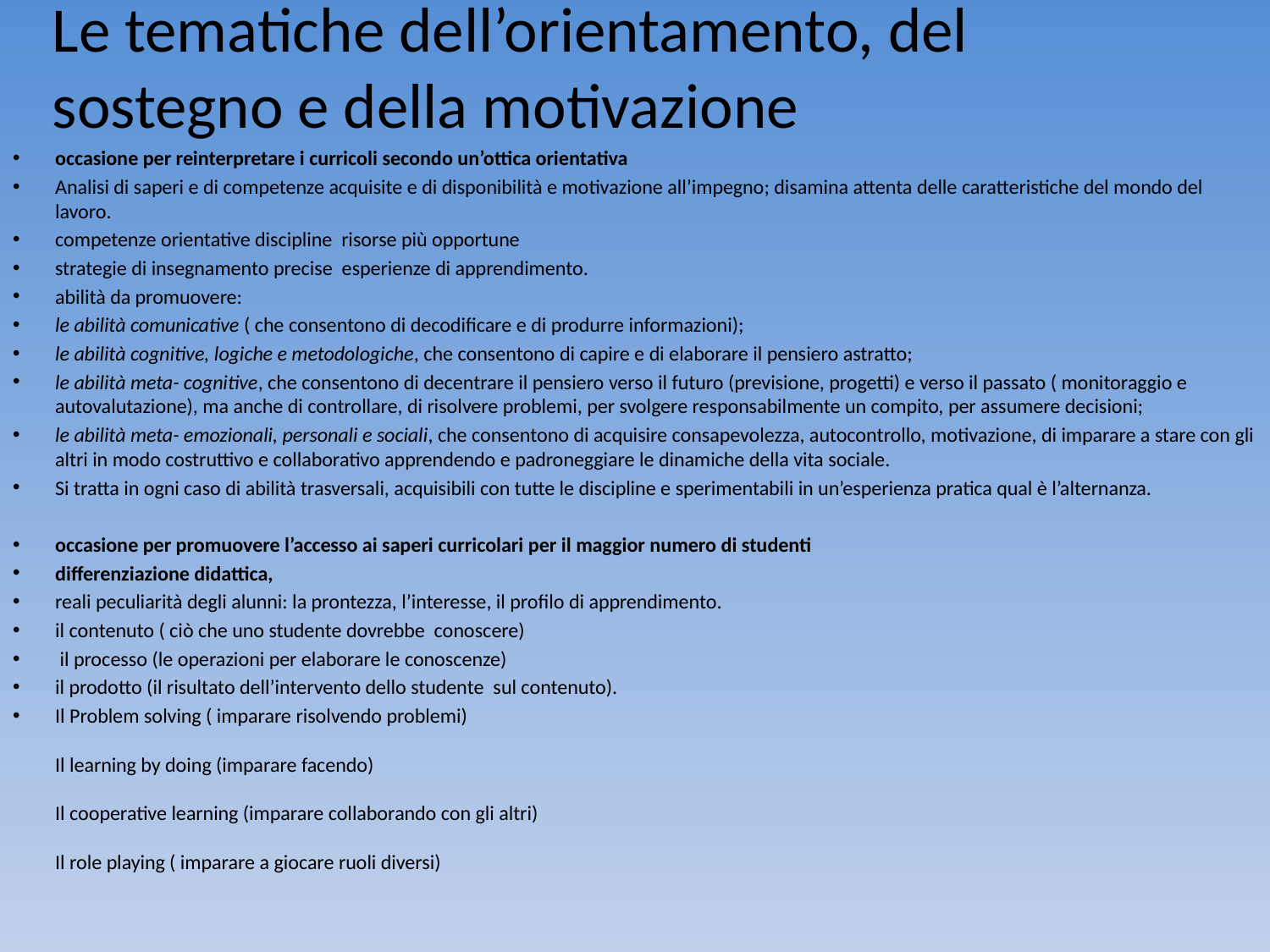

# Le tematiche dell’orientamento, del sostegno e della motivazione
occasione per reinterpretare i curricoli secondo un’ottica orientativa
Analisi di saperi e di competenze acquisite e di disponibilità e motivazione all’impegno; disamina attenta delle caratteristiche del mondo del lavoro.
competenze orientative discipline  risorse più opportune
strategie di insegnamento precise  esperienze di apprendimento.
abilità da promuovere:
le abilità comunicative ( che consentono di decodificare e di produrre informazioni);
le abilità cognitive, logiche e metodologiche, che consentono di capire e di elaborare il pensiero astratto;
le abilità meta- cognitive, che consentono di decentrare il pensiero verso il futuro (previsione, progetti) e verso il passato ( monitoraggio e autovalutazione), ma anche di controllare, di risolvere problemi, per svolgere responsabilmente un compito, per assumere decisioni;
le abilità meta- emozionali, personali e sociali, che consentono di acquisire consapevolezza, autocontrollo, motivazione, di imparare a stare con gli altri in modo costruttivo e collaborativo apprendendo e padroneggiare le dinamiche della vita sociale.
Si tratta in ogni caso di abilità trasversali, acquisibili con tutte le discipline e sperimentabili in un’esperienza pratica qual è l’alternanza.

occasione per promuovere l’accesso ai saperi curricolari per il maggior numero di studenti
differenziazione didattica,
reali peculiarità degli alunni: la prontezza, l’interesse, il profilo di apprendimento.
il contenuto ( ciò che uno studente dovrebbe  conoscere)
 il processo (le operazioni per elaborare le conoscenze)
il prodotto (il risultato dell’intervento dello studente  sul contenuto).
Il Problem solving ( imparare risolvendo problemi)
Il learning by doing (imparare facendo)
Il cooperative learning (imparare collaborando con gli altri)
Il role playing ( imparare a giocare ruoli diversi)